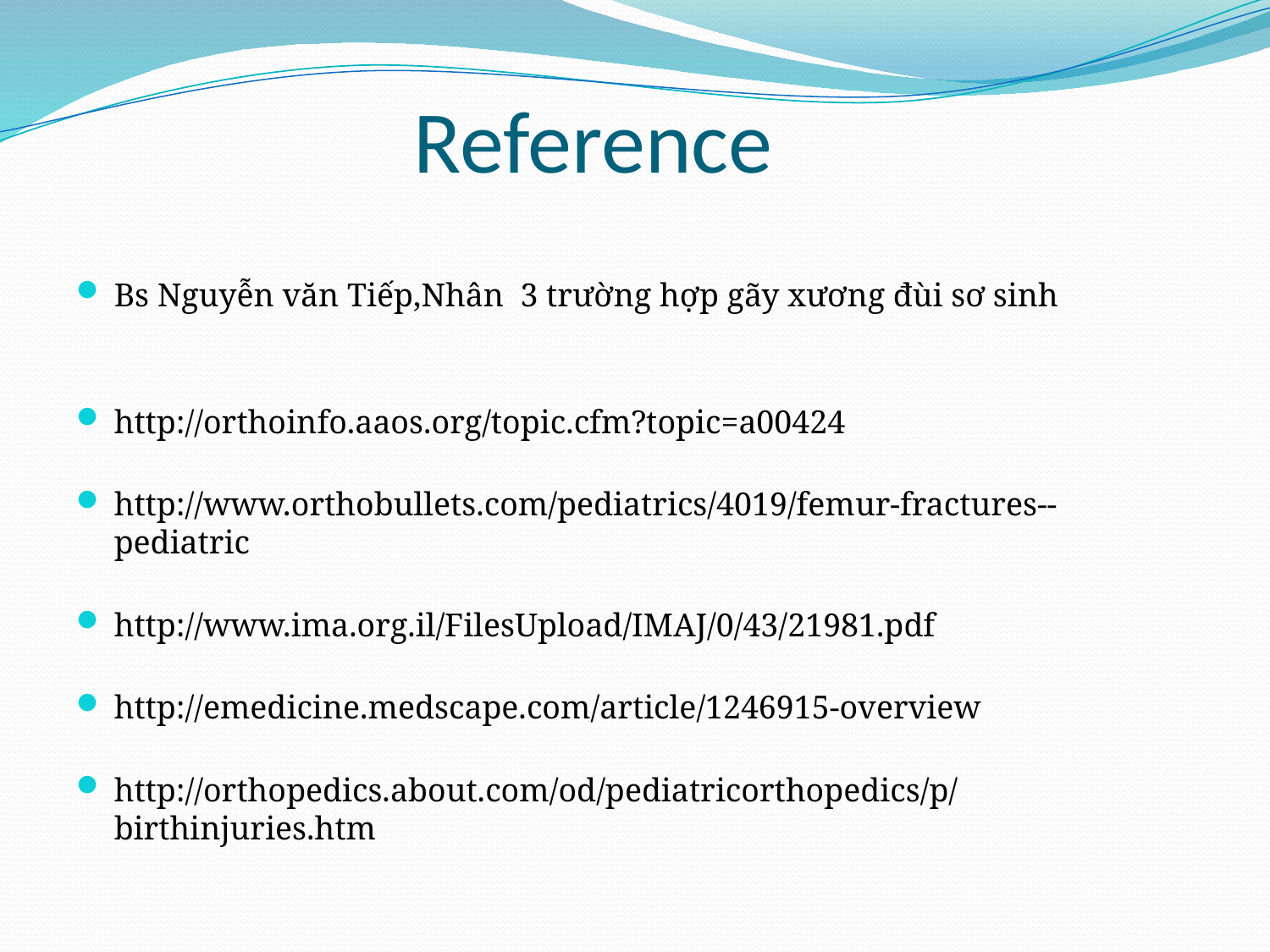

# Reference
Bs Nguyễn văn Tiếp,Nhân  3 trường hợp gãy xương đùi sơ sinh

http://orthoinfo.aaos.org/topic.cfm?topic=a00424
http://www.orthobullets.com/pediatrics/4019/femur-fractures--pediatric
http://www.ima.org.il/FilesUpload/IMAJ/0/43/21981.pdf
http://emedicine.medscape.com/article/1246915-overview
http://orthopedics.about.com/od/pediatricorthopedics/p/birthinjuries.htm